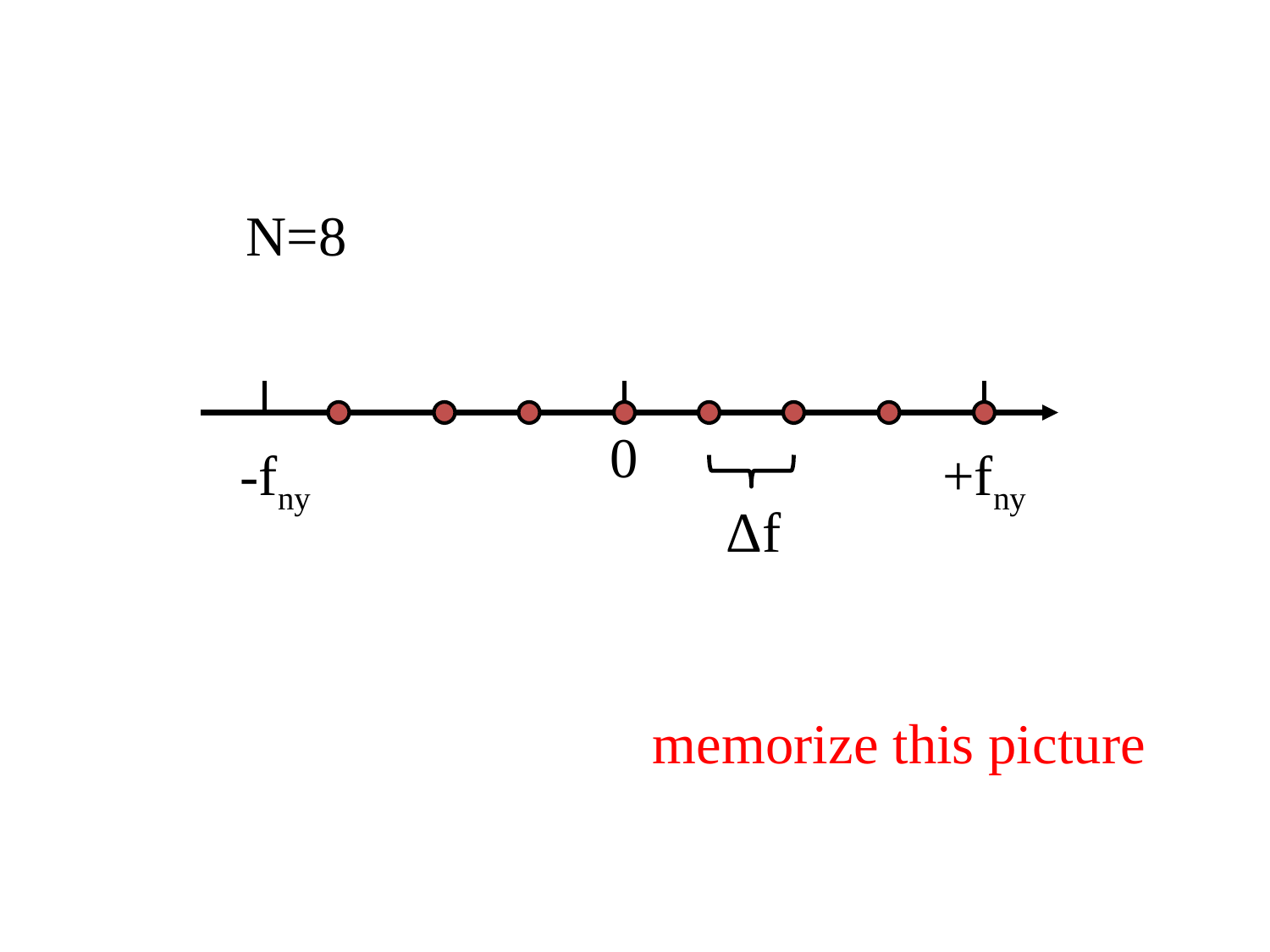

N=8

0

-fny
+fny
Δf
memorize this picture